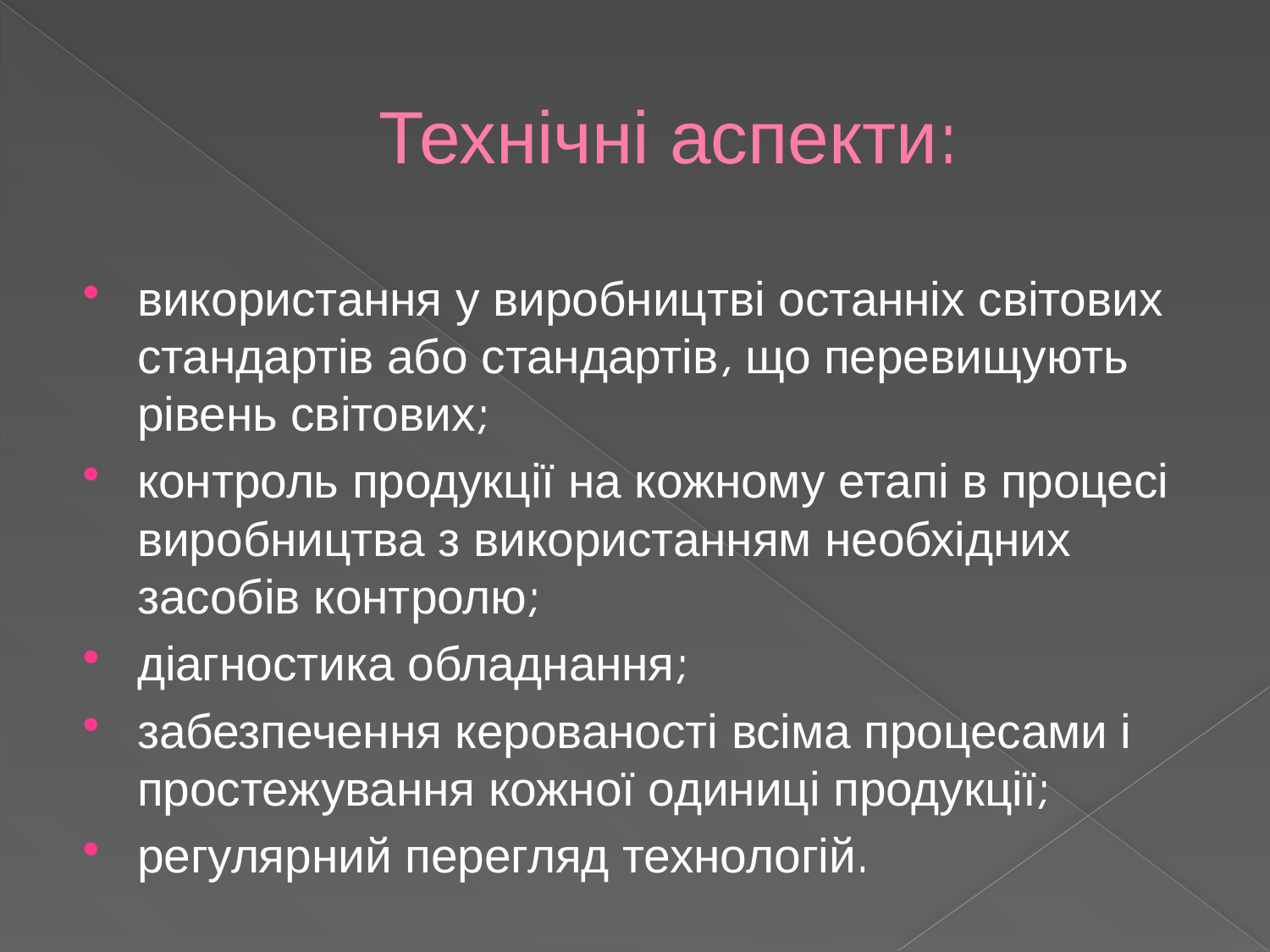

# Технічні аспекти:
використання у виробництві останніх світових стандартів або стандартів, що перевищують рівень світових;
контроль продукції на кожному етапі в процесі виробництва з використанням необхідних засобів контролю;
діагностика обладнання;
забезпечення керованості всіма процесами і простежування кожної одиниці продукції;
регулярний перегляд технологій.